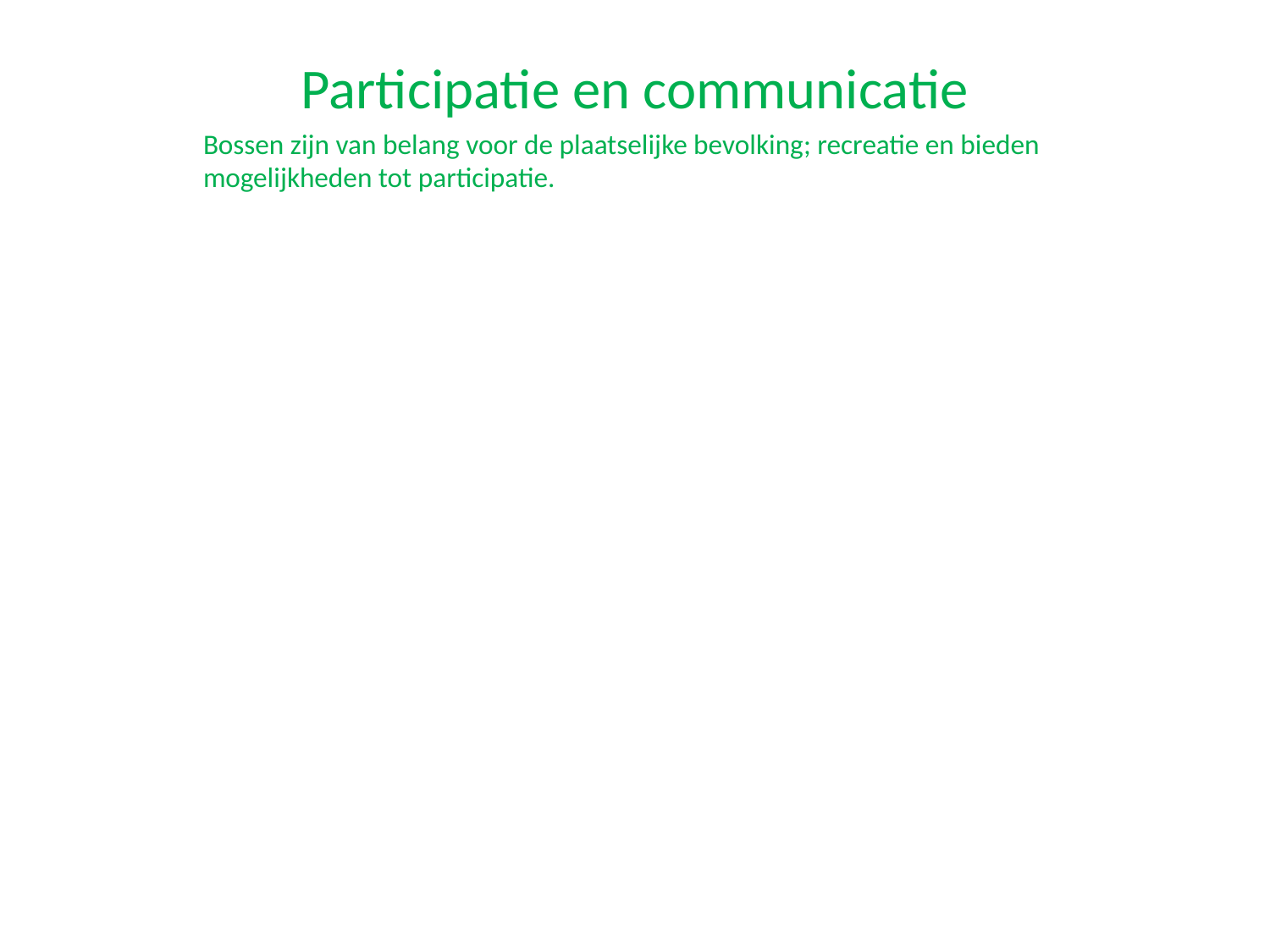

Participatie en communicatie
Bossen zijn van belang voor de plaatselijke bevolking; recreatie en bieden mogelijkheden tot participatie.